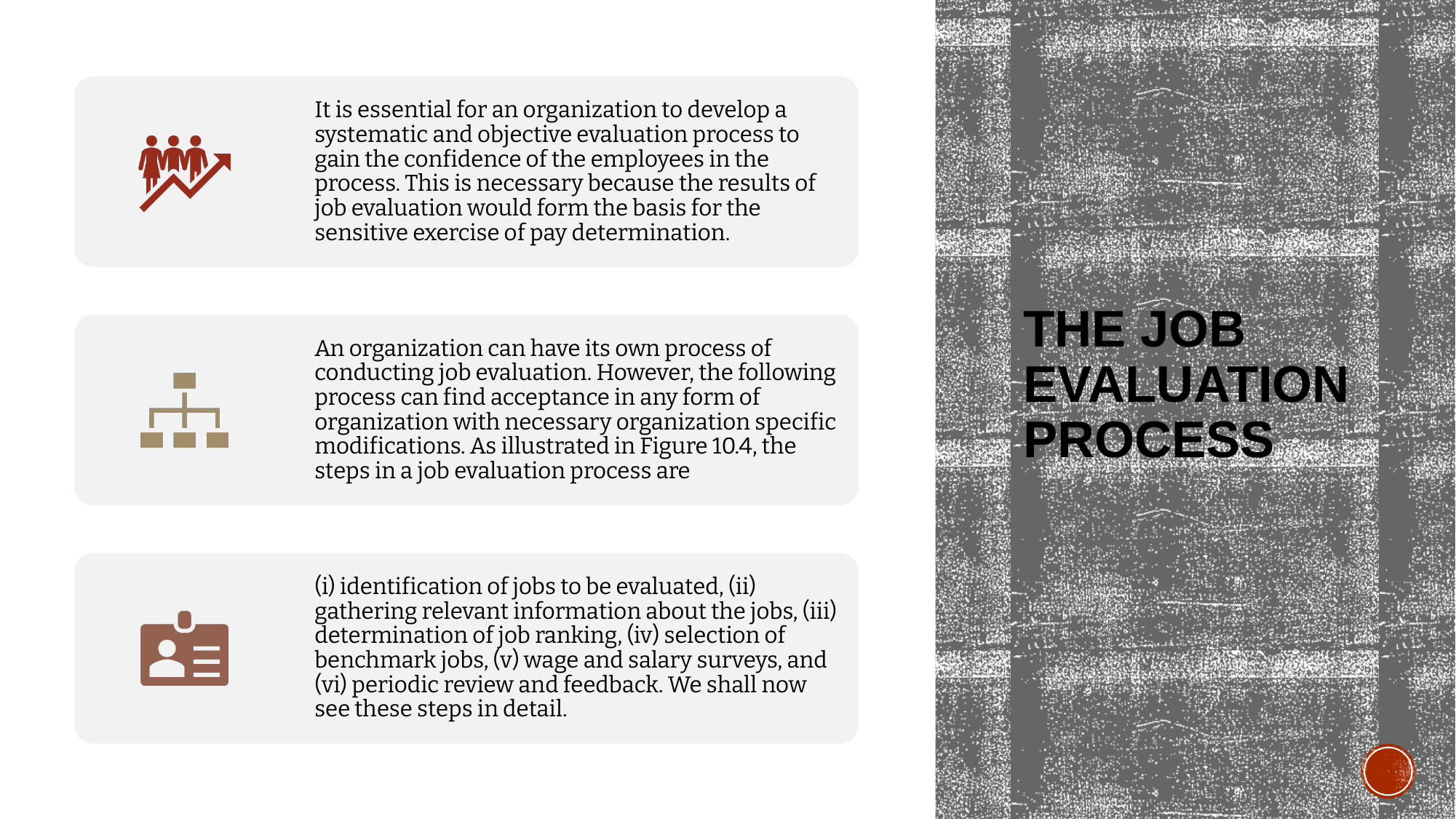

It is essential for an organization to develop a systematic and objective evaluation process to gain the confidence of the employees in the process. This is necessary because the results of job evaluation would form the basis for the sensitive exercise of pay determination.
An organization can have its own process of conducting job evaluation. However, the following process can find acceptance in any form of organization with necessary organization specific modifications. As illustrated in Figure 10.4, the steps in a job evaluation process are
(i) identification of jobs to be evaluated, (ii) gathering relevant information about the jobs, (iii) determination of job ranking, (iv) selection of benchmark jobs, (v) wage and salary surveys, and (vi) periodic review and feedback. We shall now see these steps in detail.
# The Job Evaluation Process